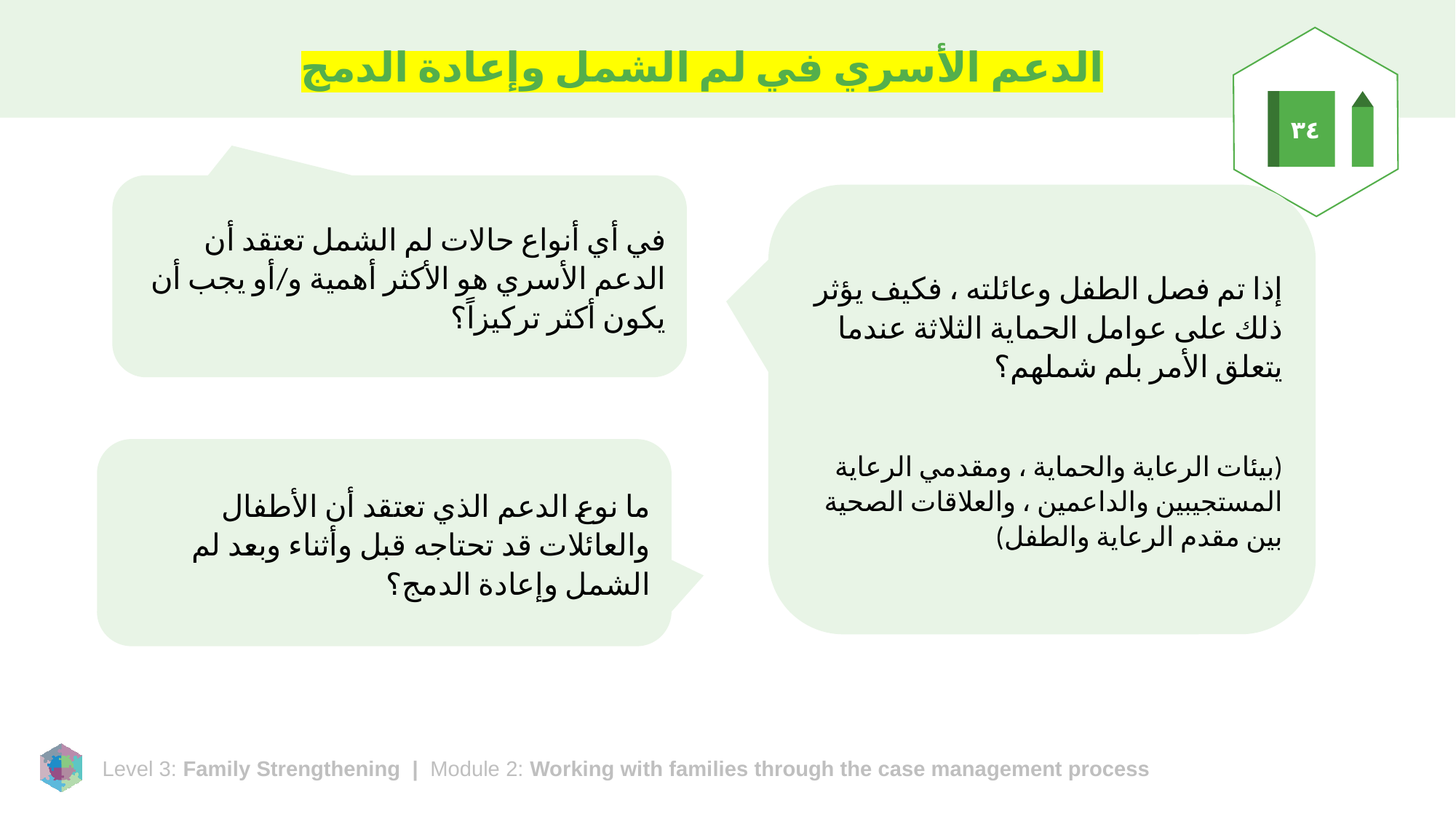

# الدعم الأسري في لم الشمل وإعادة الدمج

٣٤

في أي أنواع حالات لم الشمل تعتقد أن الدعم الأسري هو الأكثر أهمية و/أو يجب أن يكون أكثر تركيزاً؟
إذا تم فصل الطفل وعائلته ، فكيف يؤثر ذلك على عوامل الحماية الثلاثة عندما يتعلق الأمر بلم شملهم؟

(بيئات الرعاية والحماية ، ومقدمي الرعاية المستجيبين والداعمين ، والعلاقات الصحية بين مقدم الرعاية والطفل)
ما نوع الدعم الذي تعتقد أن الأطفال والعائلات قد تحتاجه قبل وأثناء وبعد لم الشمل وإعادة الدمج؟